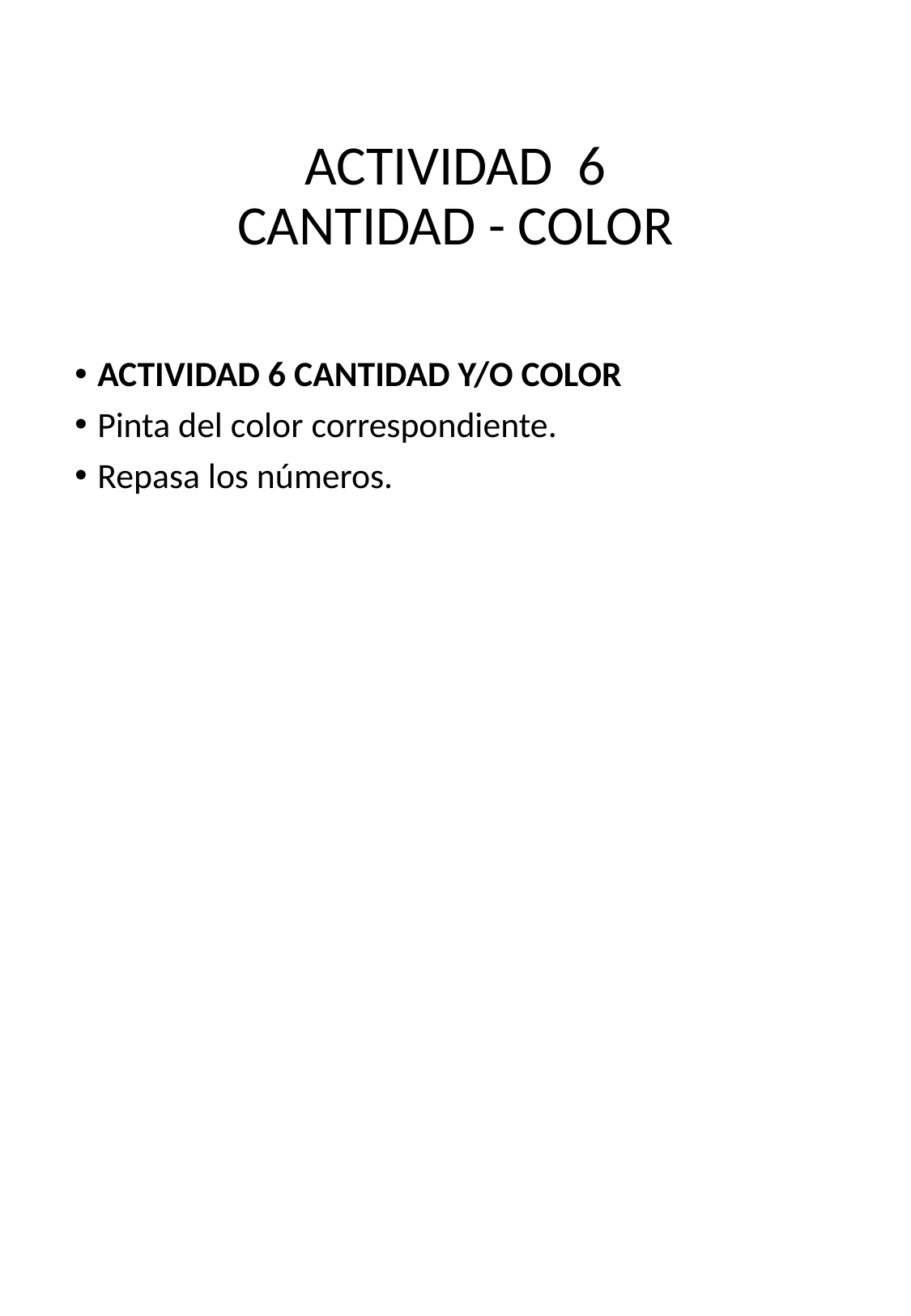

# ACTIVIDAD  6 CANTIDAD - COLOR
ACTIVIDAD 6 CANTIDAD Y/O COLOR
Pinta del color correspondiente.
Repasa los números.